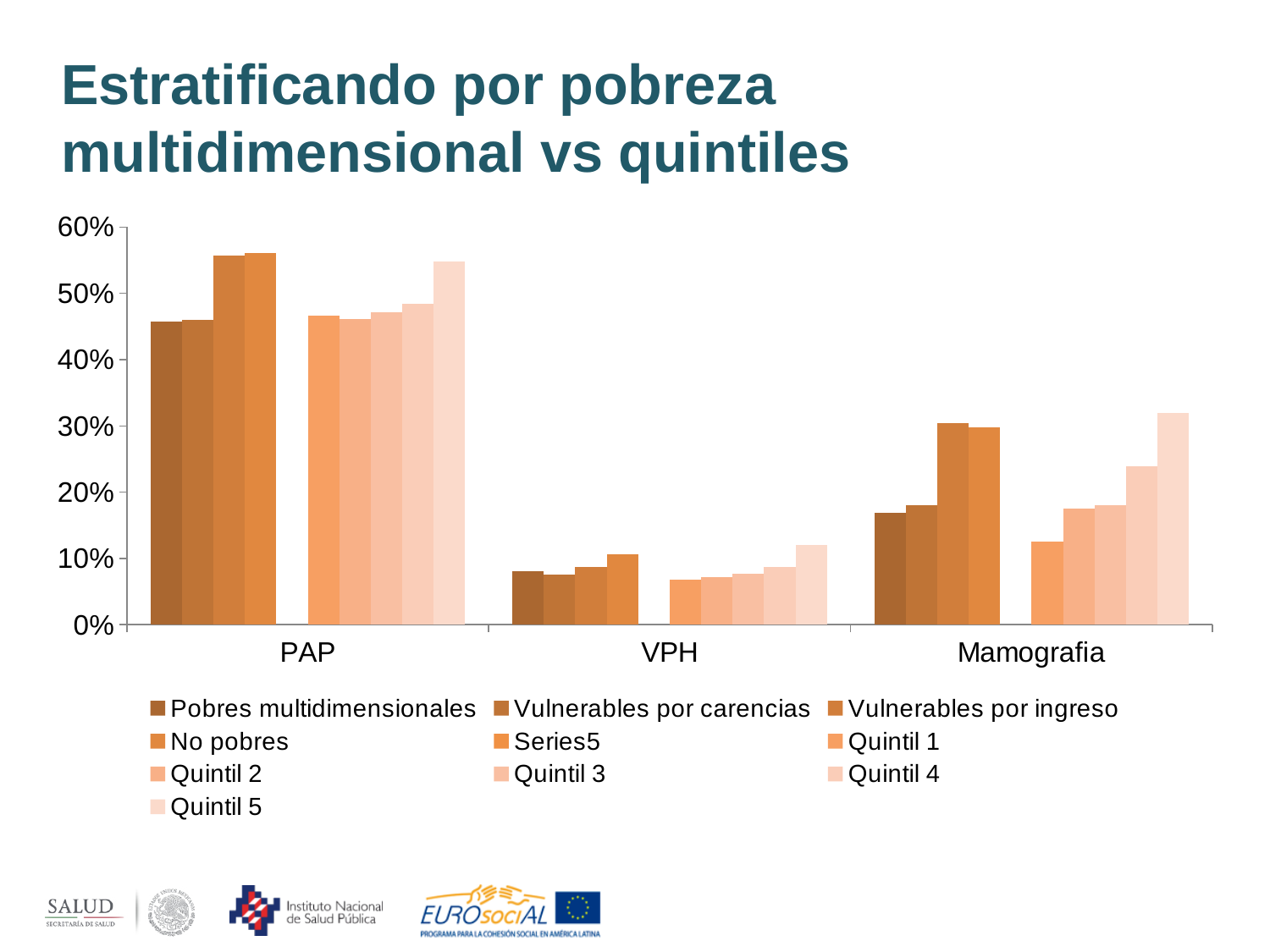

# Estratificando por pobreza multidimensional vs quintiles

### Chart

| Category | Pobres multidimensionales | Vulnerables por carencias | Vulnerables por ingreso | No pobres |  | Quintil 1 | Quintil 2 | Quintil 3 | Quintil 4 | Quintil 5 |
|---|---|---|---|---|---|---|---|---|---|---|
| PAP | 0.457012 | 0.4604906 | 0.5575697 | 0.561031 | None | 0.4657961 | 0.4618609 | 0.4721617 | 0.4848891 | 0.5482988 |
| VPH | 0.0802635 | 0.0758896 | 0.0874515 | 0.1059787 | None | 0.0678815 | 0.0717337 | 0.0769673 | 0.0865166 | 0.1207059 |
| Mamografia | 0.1686059 | 0.1803742 | 0.3041994 | 0.2981006 | None | 0.1258309 | 0.1746473 | 0.179803 | 0.2397395 | 0.3193579 |